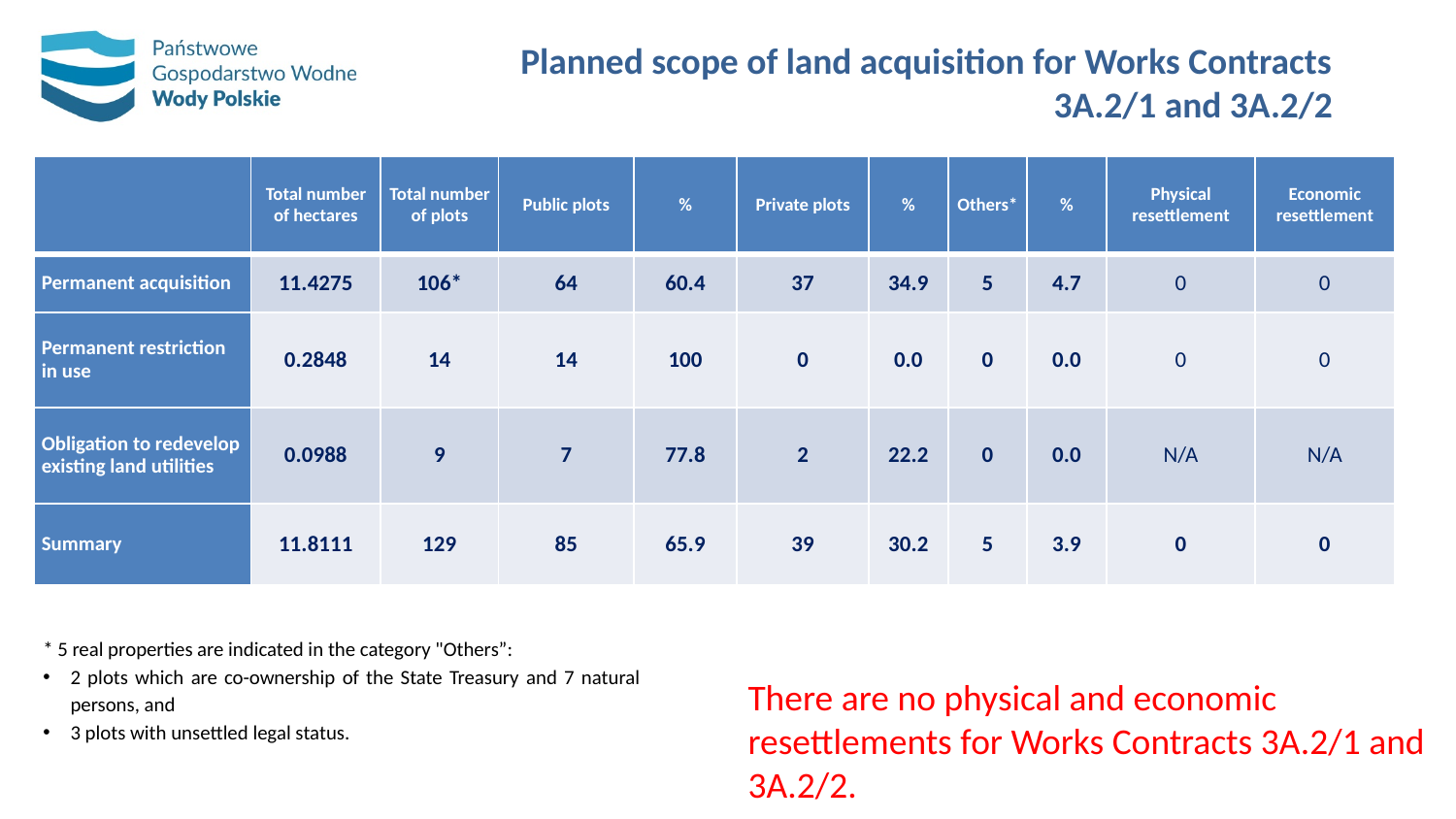

# Planned scope of land acquisition for Works Contracts 3A.2/1 and 3A.2/2
|  | Total number of hectares | Total number of plots | Public plots | % | Private plots | % | Others\* | % | Physical resettlement | Economic resettlement |
| --- | --- | --- | --- | --- | --- | --- | --- | --- | --- | --- |
| Permanent acquisition | 11.4275 | 106\* | 64 | 60.4 | 37 | 34.9 | 5 | 4.7 | 0 | 0 |
| Permanent restriction in use | 0.2848 | 14 | 14 | 100 | 0 | 0.0 | 0 | 0.0 | 0 | 0 |
| Obligation to redevelop existing land utilities | 0.0988 | 9 | 7 | 77.8 | 2 | 22.2 | 0 | 0.0 | N/A | N/A |
| Summary | 11.8111 | 129 | 85 | 65.9 | 39 | 30.2 | 5 | 3.9 | 0 | 0 |

* 5 real properties are indicated in the category "Others”:
2 plots which are co-ownership of the State Treasury and 7 natural persons, and
3 plots with unsettled legal status.
There are no physical and economic resettlements for Works Contracts 3A.2/1 and 3A.2/2.